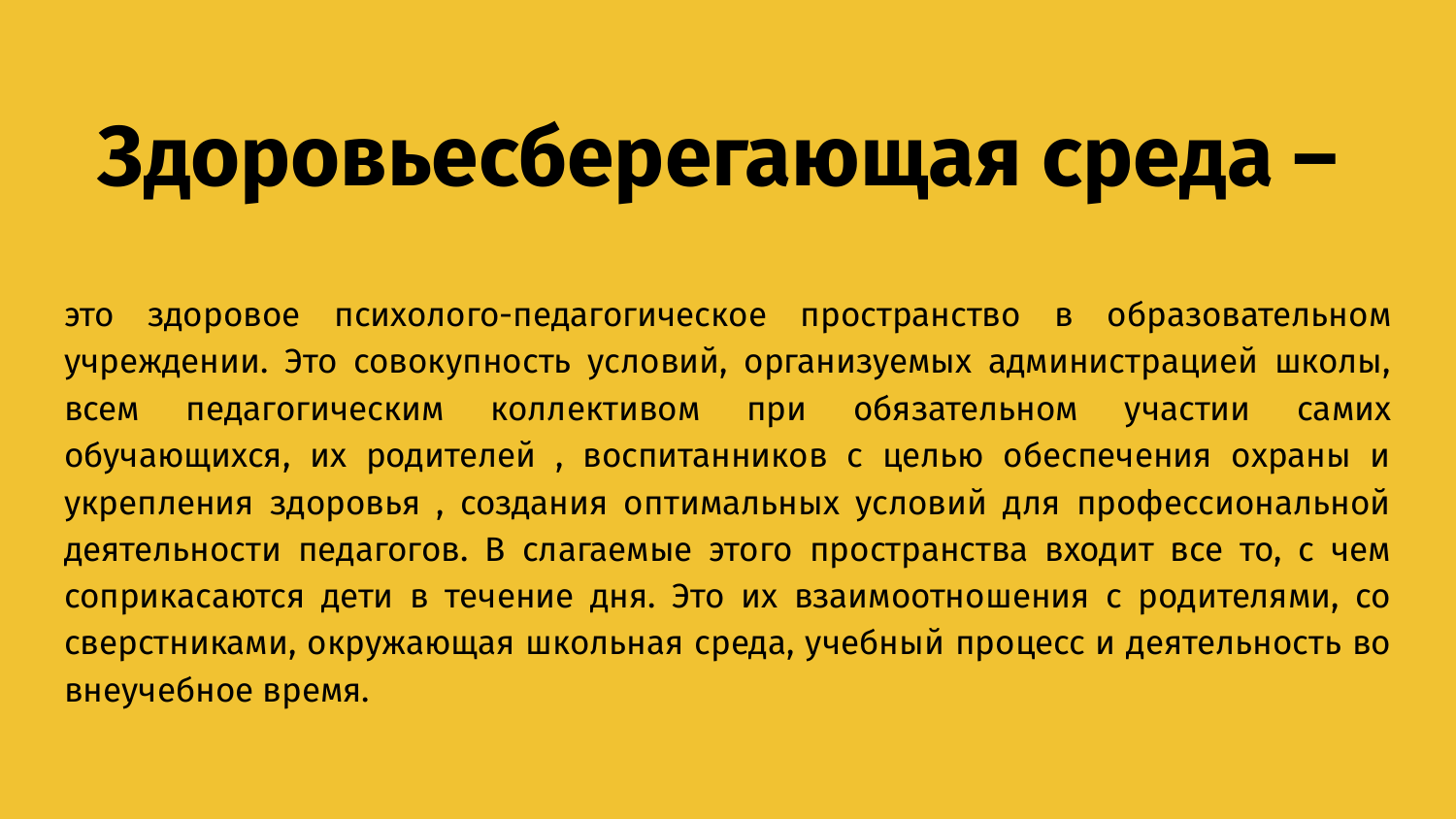

# Здоровьесберегающая среда –
это здоровое психолого-педагогическое пространство в образовательном учреждении. Это совокупность условий, организуемых администрацией школы, всем педагогическим коллективом при обязательном участии самих обучающихся, их родителей , воспитанников с целью обеспечения охраны и укрепления здоровья , создания оптимальных условий для профессиональной деятельности педагогов. В слагаемые этого пространства входит все то, с чем соприкасаются дети в течение дня. Это их взаимоотношения с родителями, со сверстниками, окружающая школьная среда, учебный процесс и деятельность во внеучебное время.